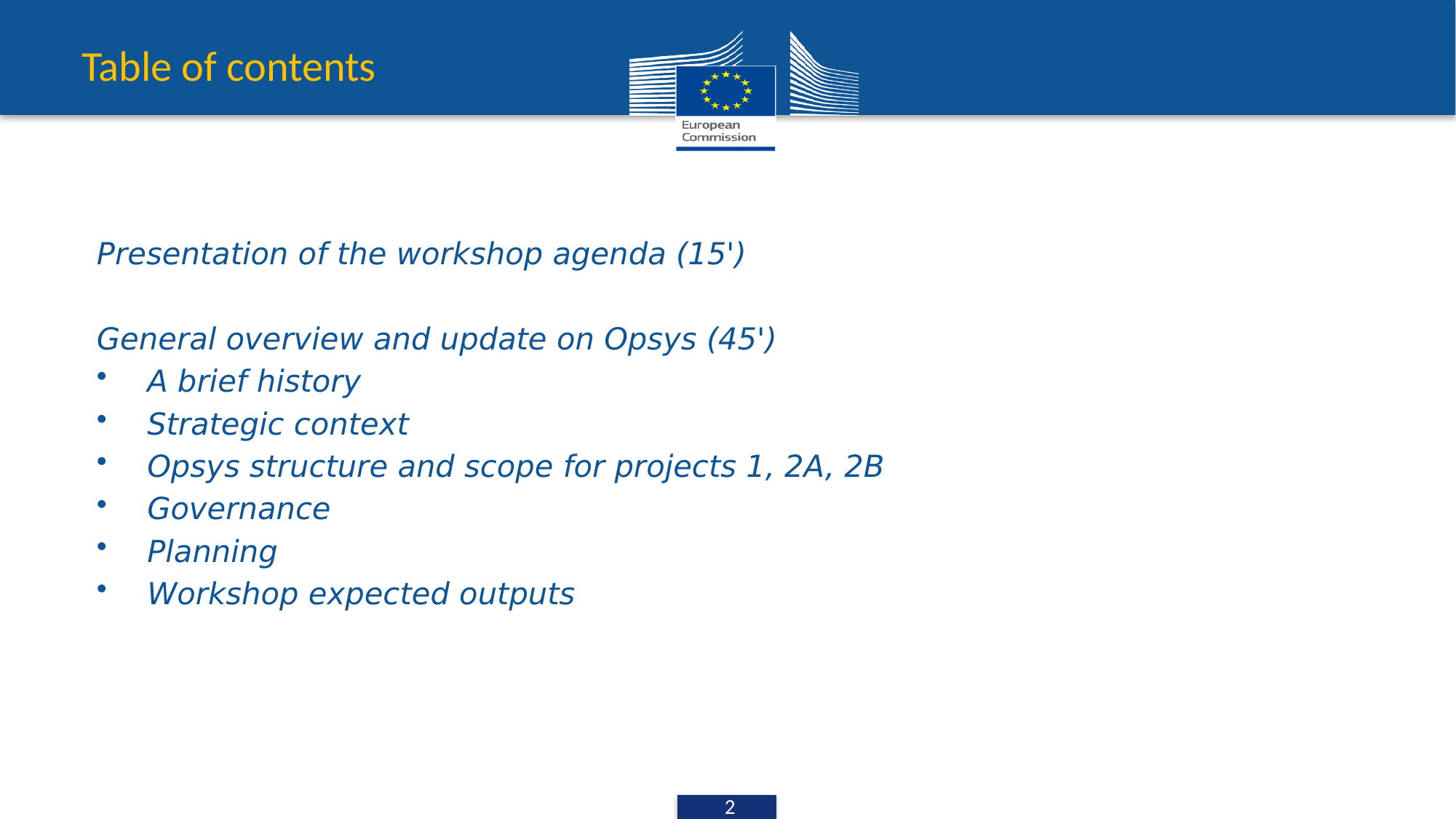

# Table of contents
Presentation of the workshop agenda (15')

General overview and update on Opsys (45')
A brief history
Strategic context
Opsys structure and scope for projects 1, 2A, 2B
Governance
Planning
Workshop expected outputs

2